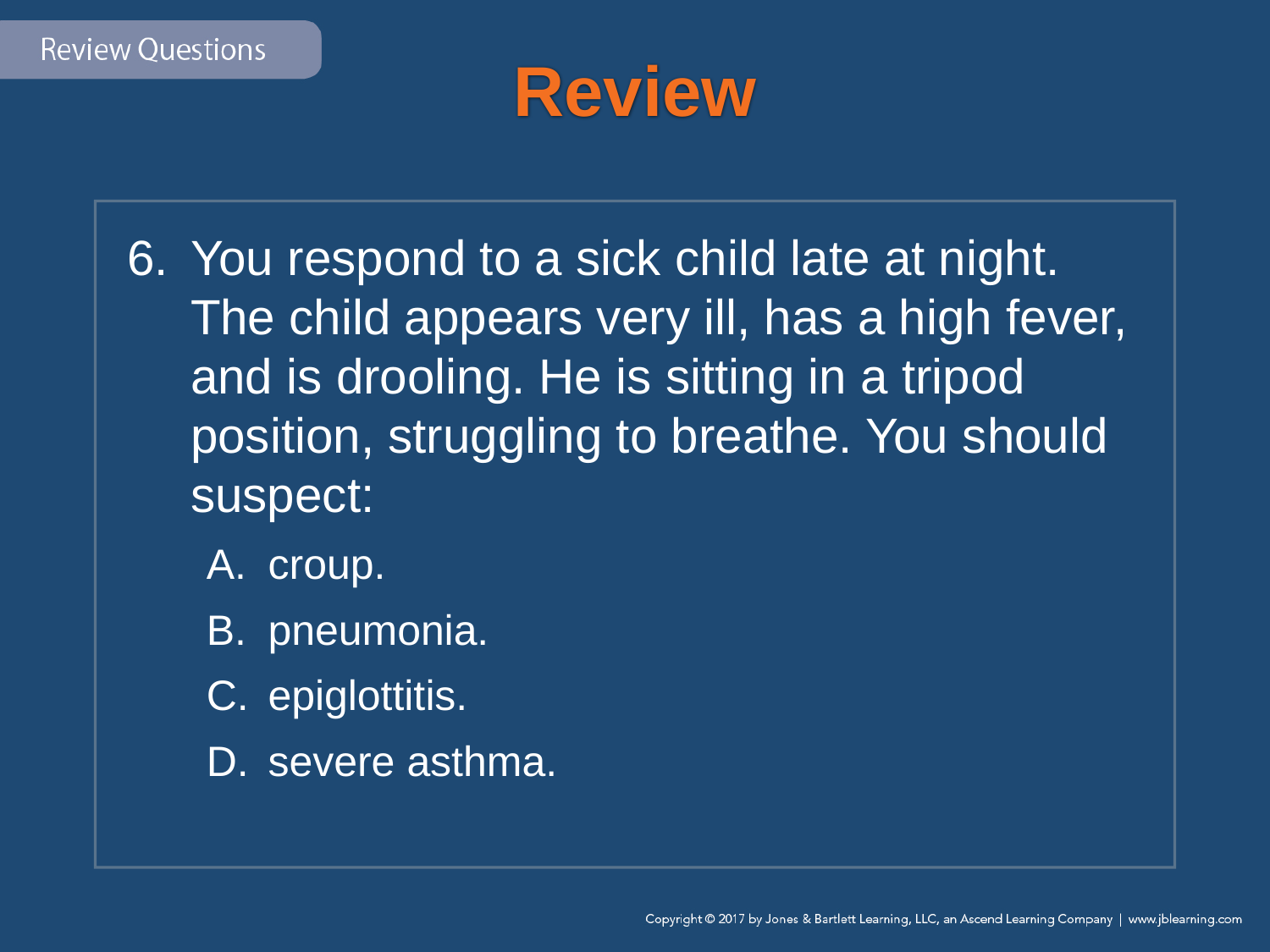

# Review
You respond to a sick child late at night. The child appears very ill, has a high fever, and is drooling. He is sitting in a tripod position, struggling to breathe. You should suspect:
croup.
pneumonia.
epiglottitis.
severe asthma.